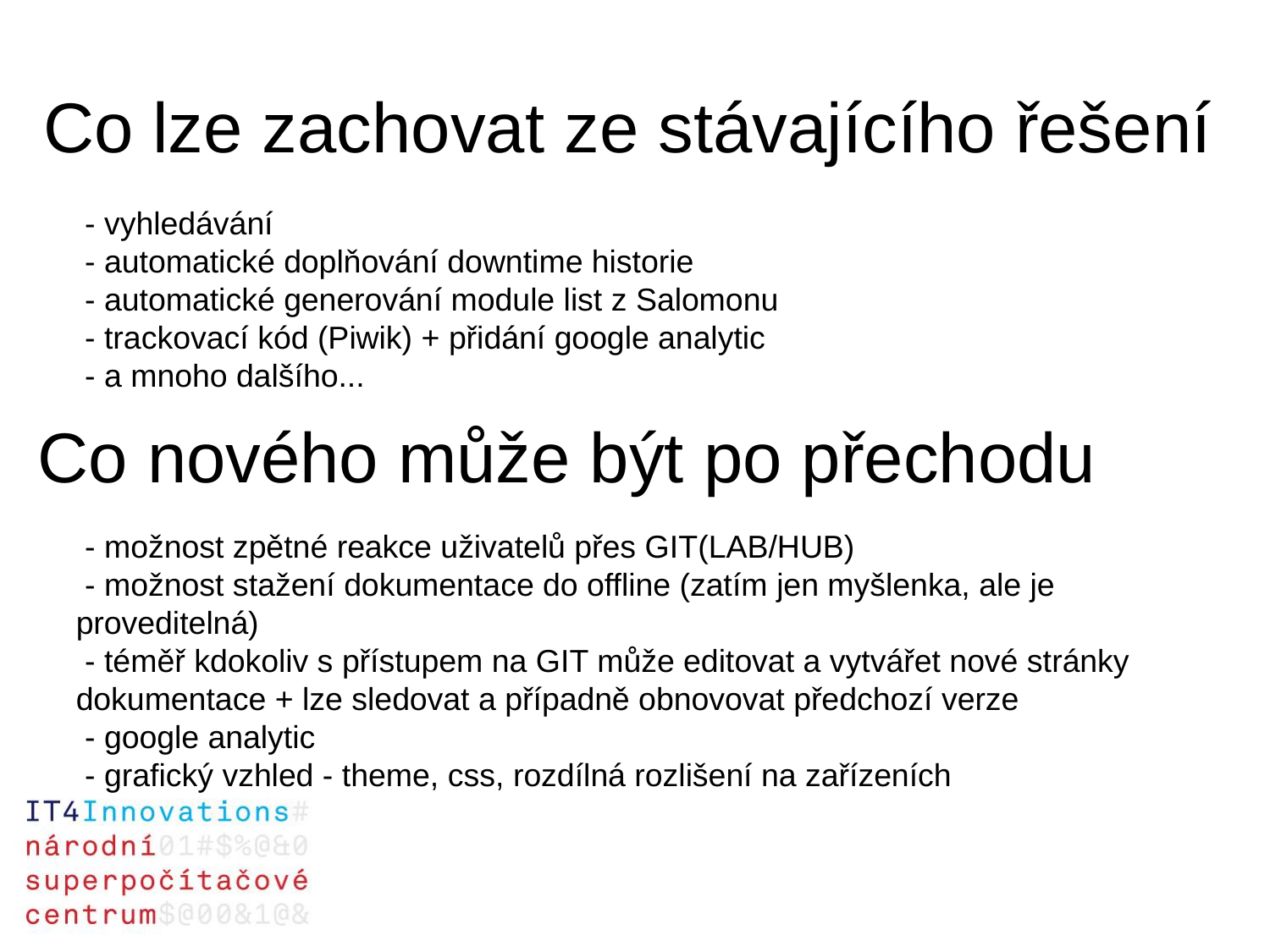

Co lze zachovat ze stávajícího řešení
 - vyhledávání
 - automatické doplňování downtime historie
 - automatické generování module list z Salomonu
 - trackovací kód (Piwik) + přidání google analytic
 - a mnoho dalšího...

Co nového může být po přechodu
 - možnost zpětné reakce uživatelů přes GIT(LAB/HUB)
 - možnost stažení dokumentace do offline (zatím jen myšlenka, ale je proveditelná)
 - téměř kdokoliv s přístupem na GIT může editovat a vytvářet nové stránky dokumentace + lze sledovat a případně obnovovat předchozí verze
 - google analytic
 - grafický vzhled - theme, css, rozdílná rozlišení na zařízeních